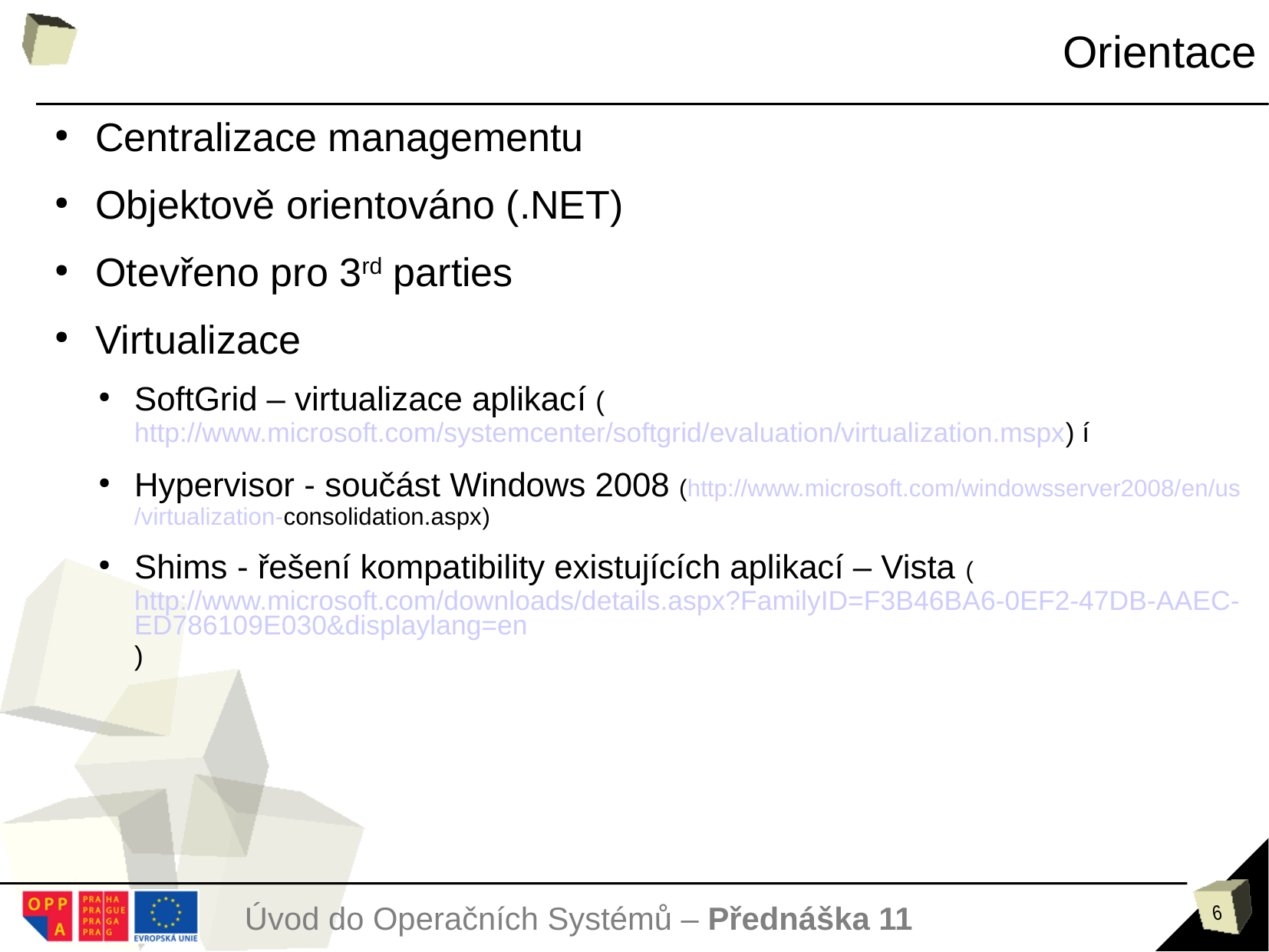

# Orientace
Orientace
Centralizace managementu
Objektově orientováno (.NET)
Otevřeno pro 3rd parties
Virtualizace
SoftGrid – virtualizace aplikací (http://www.microsoft.com/systemcenter/softgrid/evaluation/virtualization.mspx) í
Hypervisor - součást Windows 2008 (http://www.microsoft.com/windowsserver2008/en/us/virtualization-consolidation.aspx)
Shims - řešení kompatibility existujících aplikací – Vista (http://www.microsoft.com/downloads/details.aspx?FamilyID=F3B46BA6-0EF2-47DB-AAEC-ED786109E030&displaylang=en)